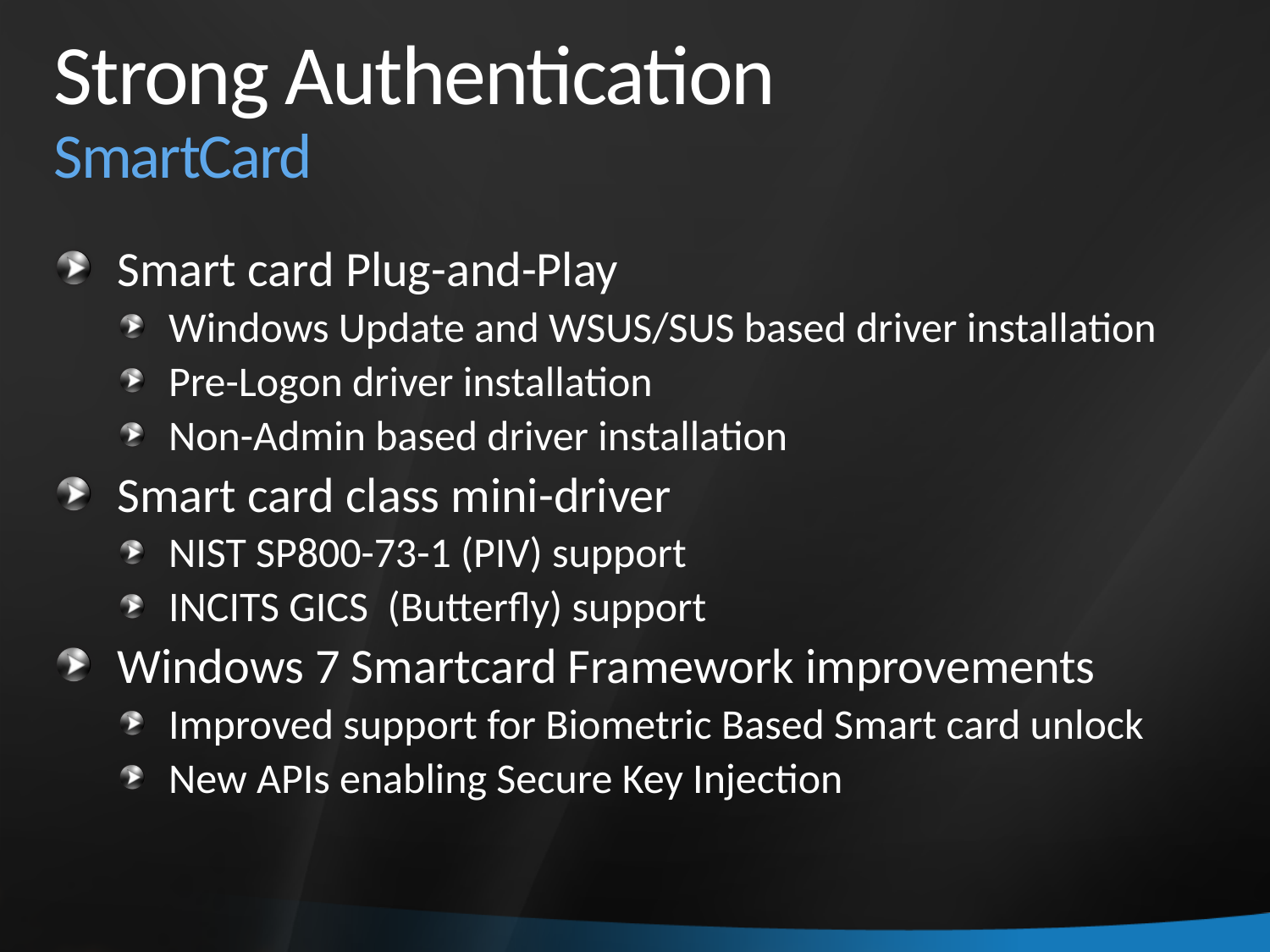

# Strong Authentication SmartCard

Smart card Plug-and-Play
Windows Update and WSUS/SUS based driver installation
Pre-Logon driver installation
Non-Admin based driver installation
Smart card class mini-driver
NIST SP800-73-1 (PIV) support
INCITS GICS  (Butterfly) support
Windows 7 Smartcard Framework improvements
Improved support for Biometric Based Smart card unlock
New APIs enabling Secure Key Injection